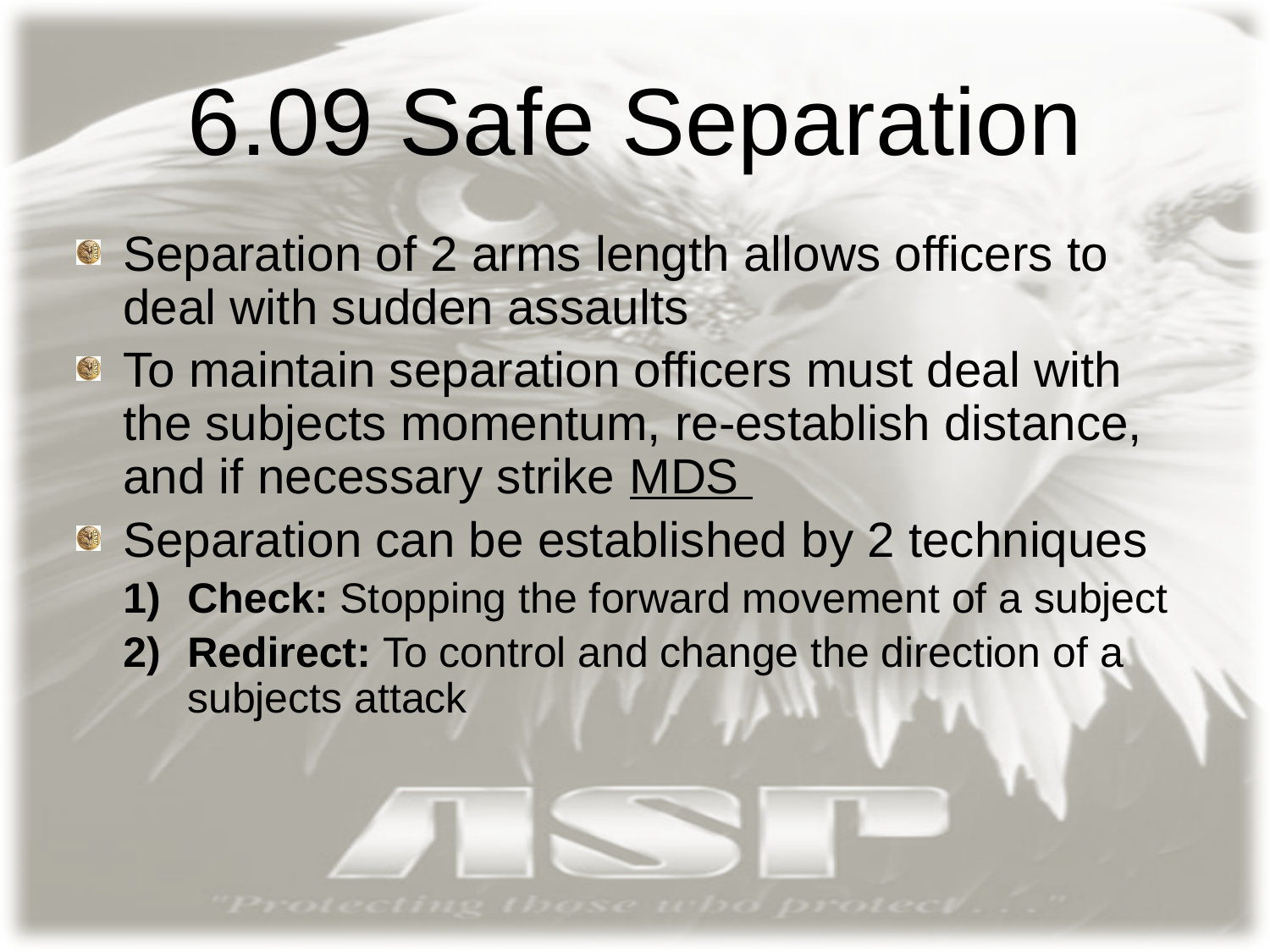

# 6.09 Safe Separation
Separation of 2 arms length allows officers to deal with sudden assaults
To maintain separation officers must deal with the subjects momentum, re-establish distance, and if necessary strike MDS
Separation can be established by 2 techniques
Check: Stopping the forward movement of a subject
Redirect: To control and change the direction of a subjects attack